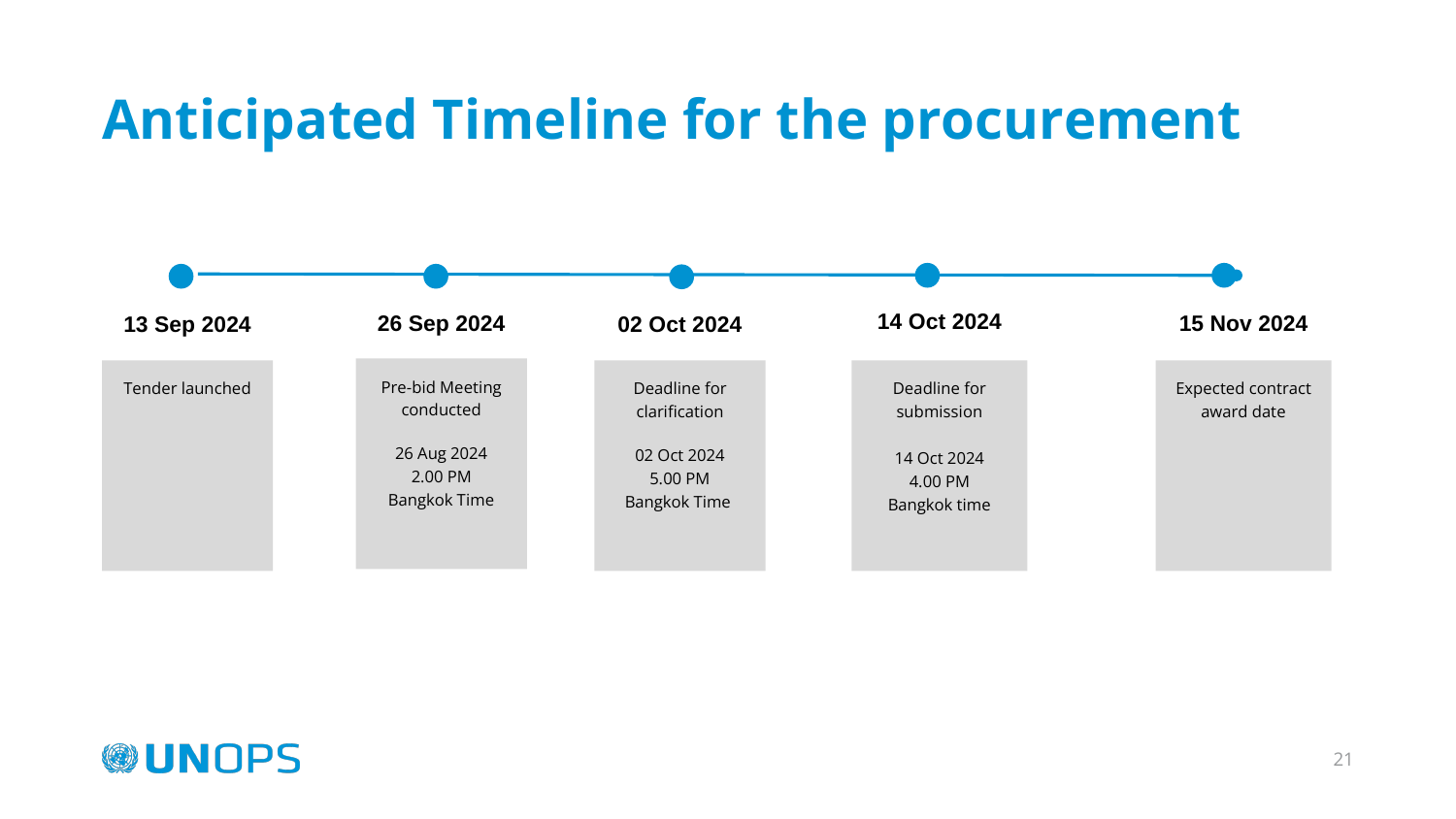

# Anticipated Timeline for the procurement

14 Oct 2024
26 Sep 2024
15 Nov 2024
13 Sep 2024
02 Oct 2024
Pre-bid Meeting conducted
26 Aug 2024
2.00 PM
Bangkok Time
Tender launched
Deadline for clarification
02 Oct 2024
5.00 PM
Bangkok Time
Deadline for submission

14 Oct 2024
4.00 PM
Bangkok time
Expected contract award date
21